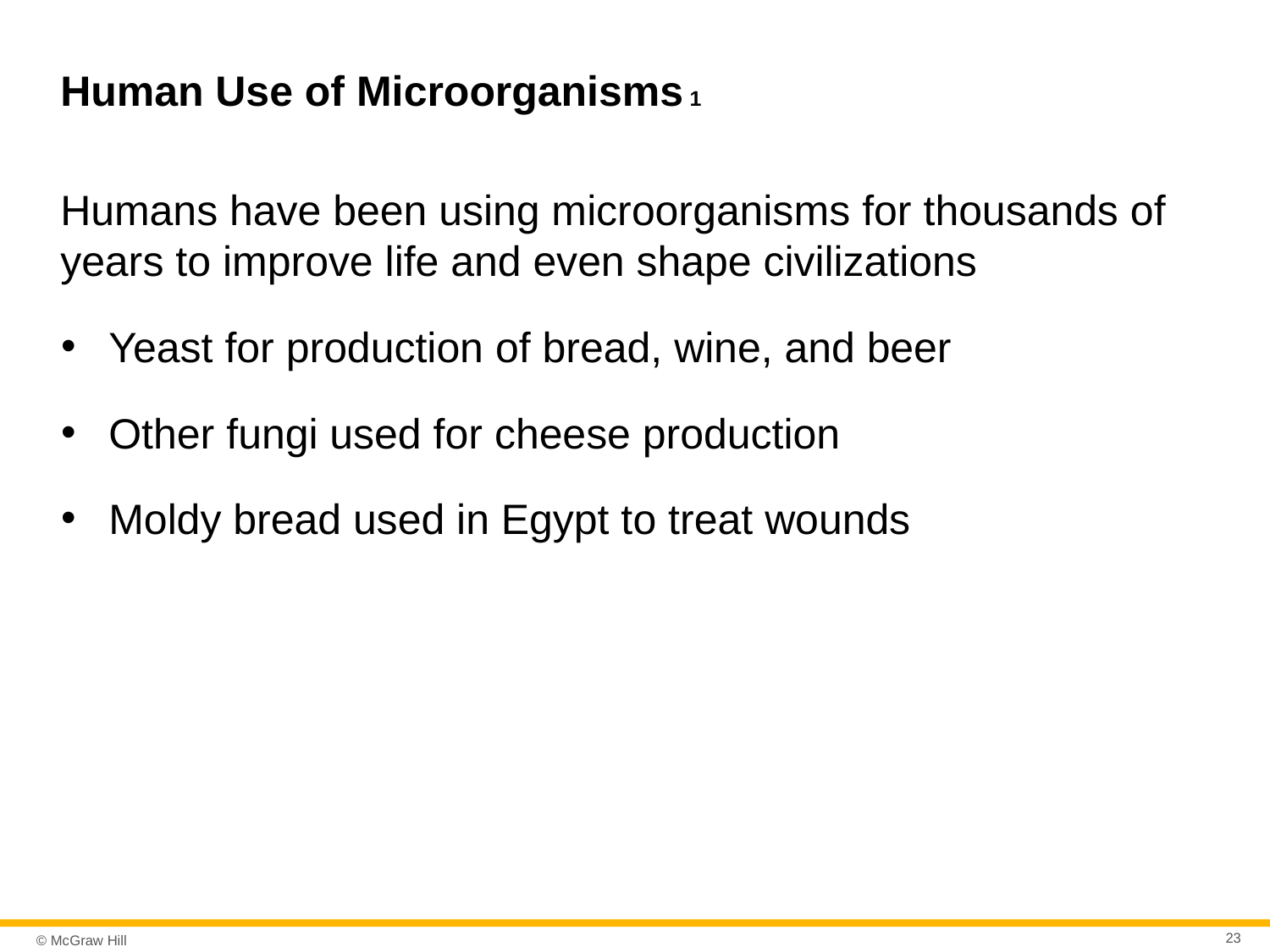

# Human Use of Microorganisms 1
Humans have been using microorganisms for thousands of years to improve life and even shape civilizations
Yeast for production of bread, wine, and beer
Other fungi used for cheese production
Moldy bread used in Egypt to treat wounds